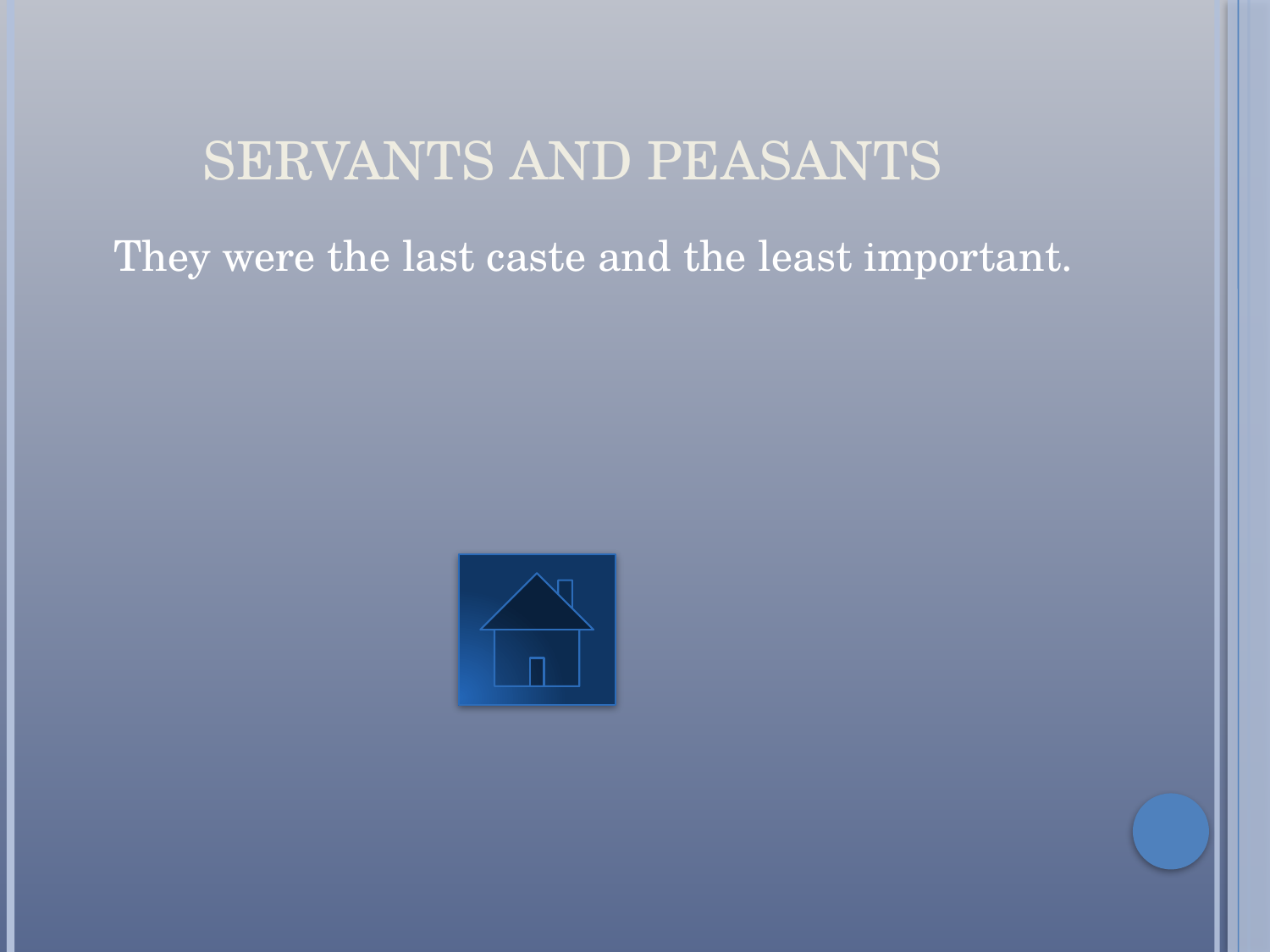

# Servants and peasants
	They were the last caste and the least important.